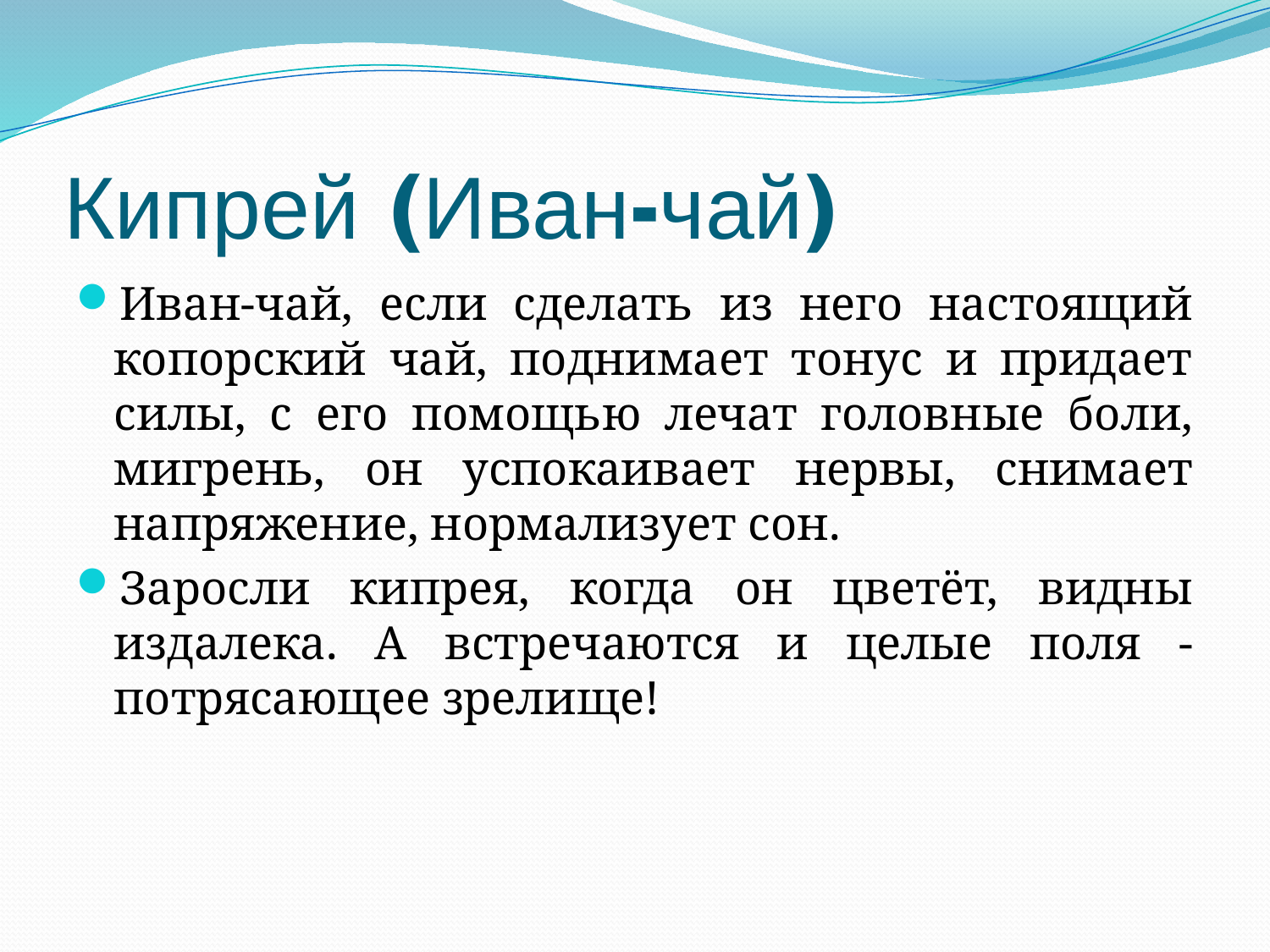

# Кипрей (Иван-чай)
Иван-чай, если сделать из него настоящий копорский чай, поднимает тонус и придает силы, с его помощью лечат головные боли, мигрень, он успокаивает нервы, снимает напряжение, нормализует сон.
Заросли кипрея, когда он цветёт, видны издалека. А встречаются и целые поля - потрясающее зрелище!